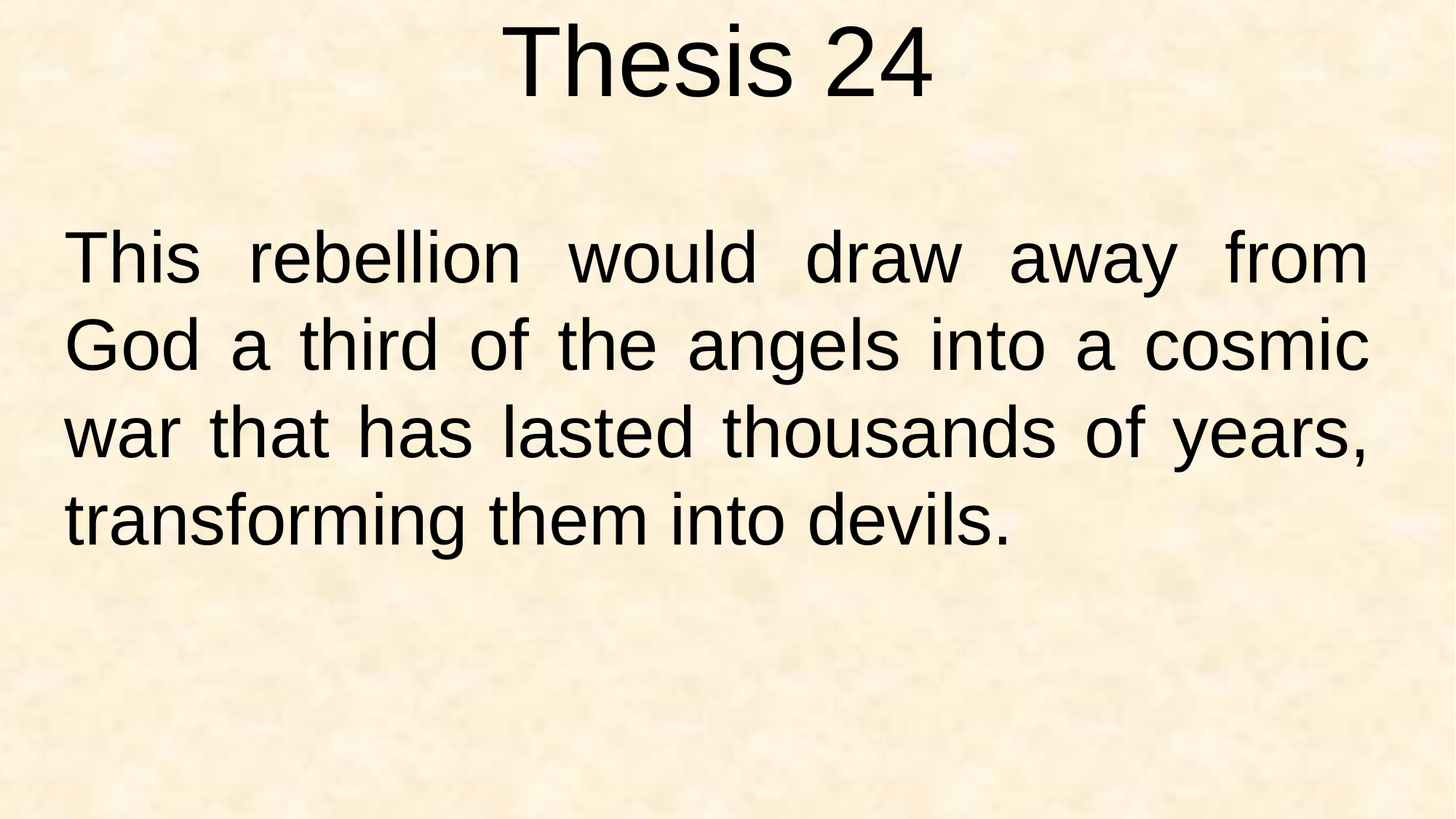

Thesis 24

This rebellion would draw away from God a third of the angels into a cosmic war that has lasted thousands of years, transforming them into devils.